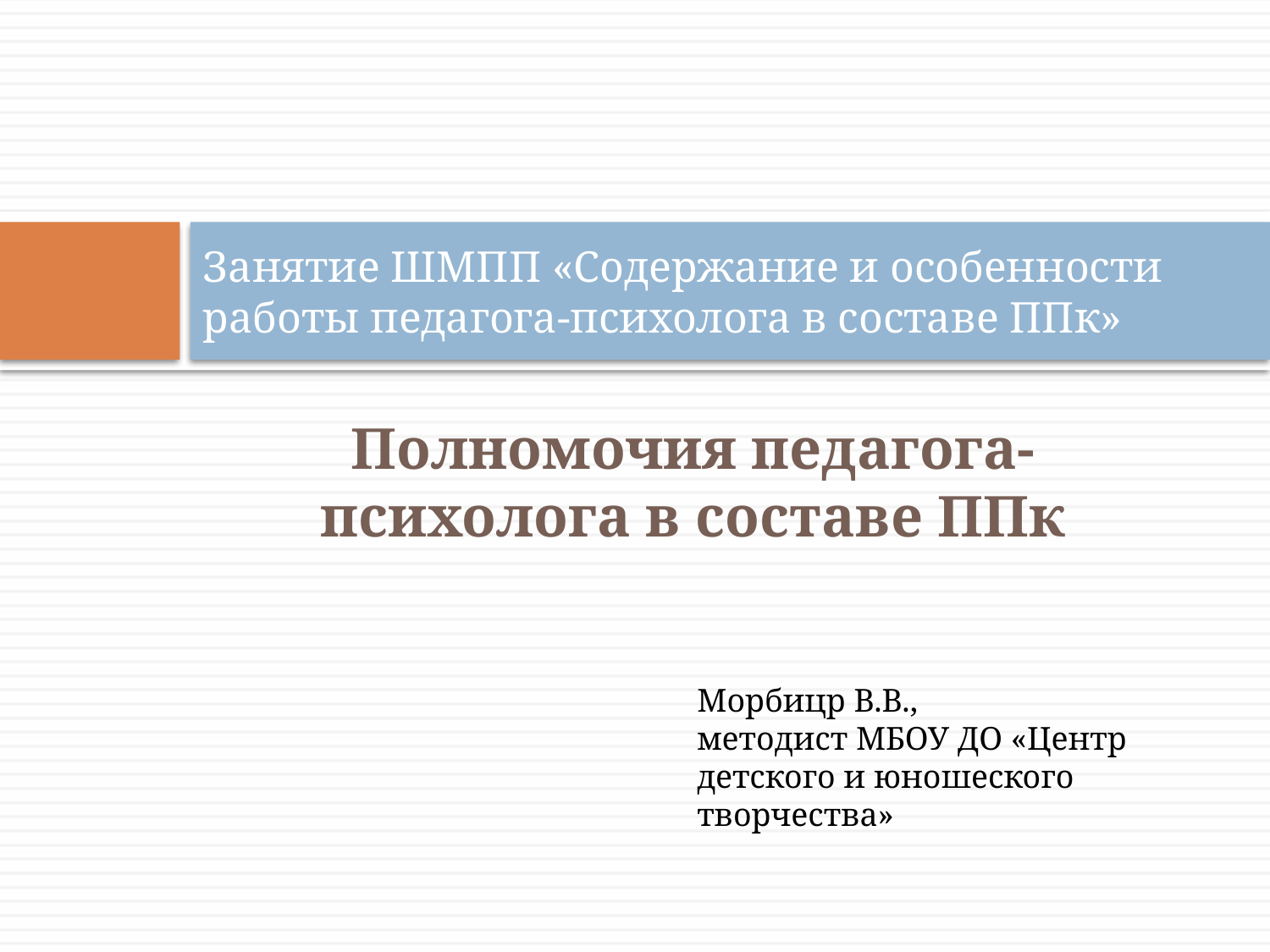

# Занятие ШМПП «Содержание и особенности работы педагога-психолога в составе ППк»
Полномочия педагога-психолога в составе ППк
Морбицр В.В.,
методист МБОУ ДО «Центр детского и юношеского творчества»